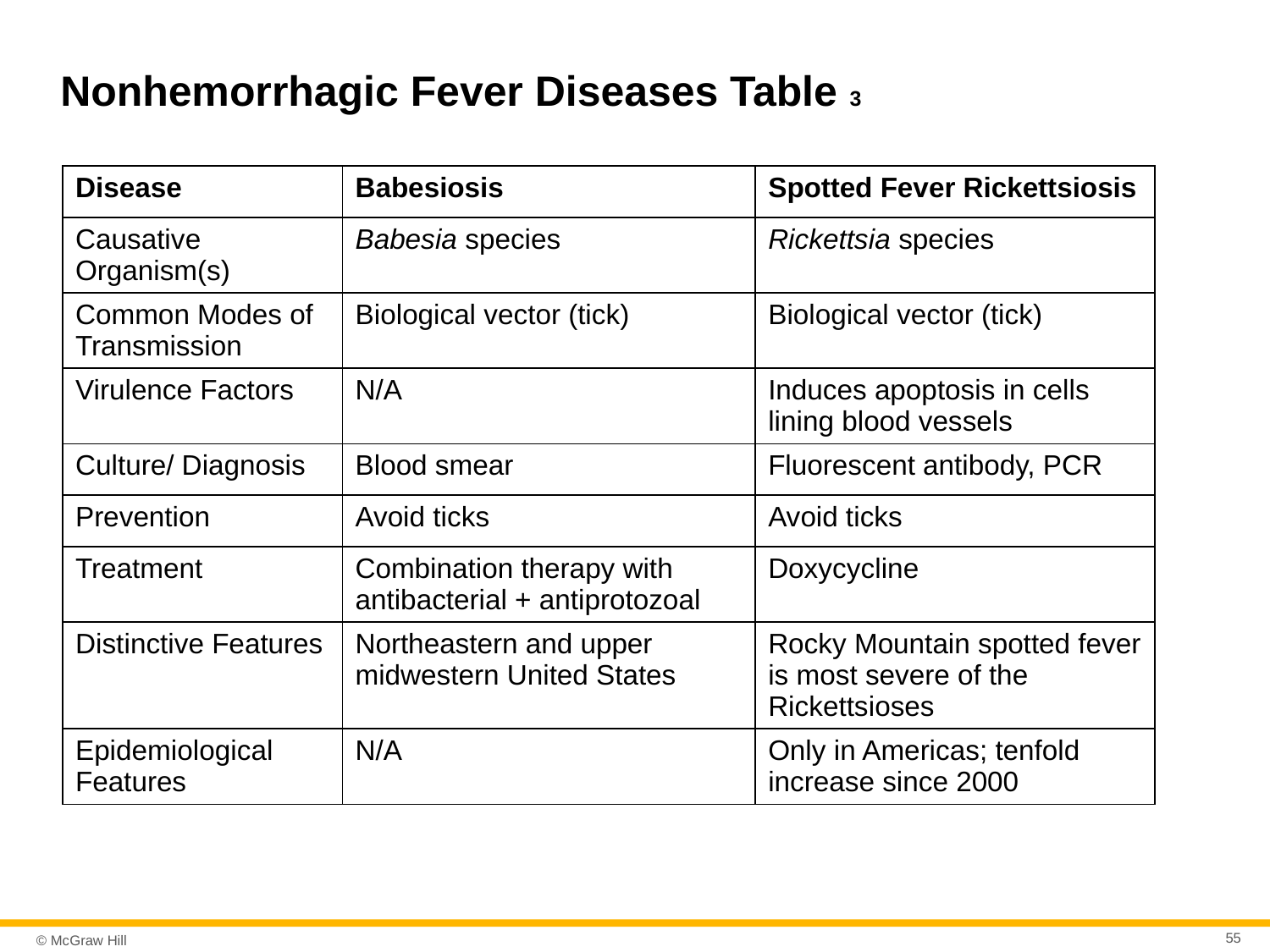

# Nonhemorrhagic Fever Diseases Table 3
| Disease | Babesiosis | Spotted Fever Rickettsiosis |
| --- | --- | --- |
| Causative Organism(s) | Babesia species | Rickettsia species |
| Common Modes of Transmission | Biological vector (tick) | Biological vector (tick) |
| Virulence Factors | N/A | Induces apoptosis in cells lining blood vessels |
| Culture/ Diagnosis | Blood smear | Fluorescent antibody, PCR |
| Prevention | Avoid ticks | Avoid ticks |
| Treatment | Combination therapy with antibacterial + antiprotozoal | Doxycycline |
| Distinctive Features | Northeastern and upper midwestern United States | Rocky Mountain spotted fever is most severe of the Rickettsioses |
| Epidemiological Features | N/A | Only in Americas; tenfold increase since 2000 |